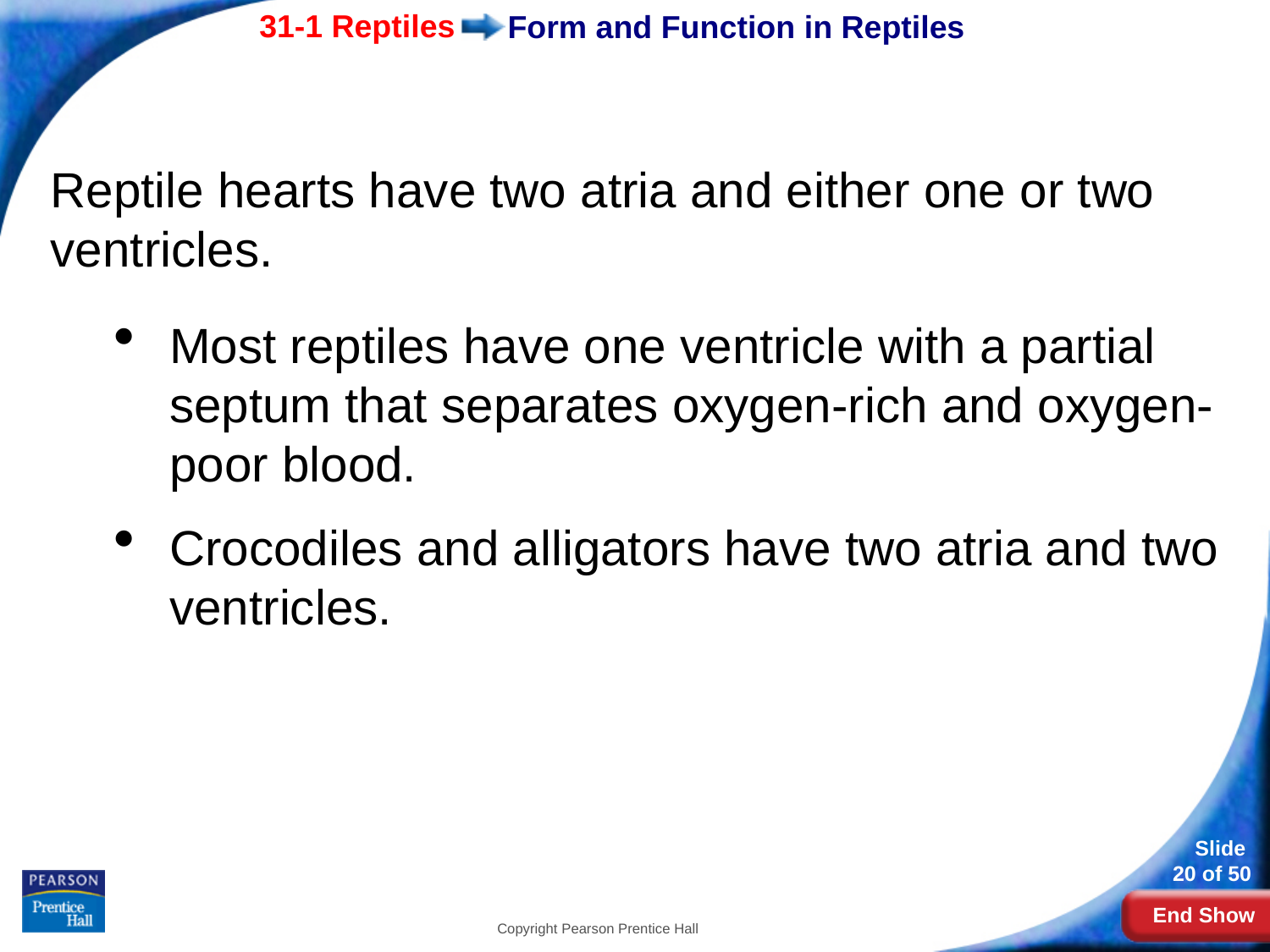

# Form and Function in Reptiles
Reptile hearts have two atria and either one or two ventricles.
Most reptiles have one ventricle with a partial septum that separates oxygen-rich and oxygen-poor blood.
Crocodiles and alligators have two atria and two ventricles.
Copyright Pearson Prentice Hall